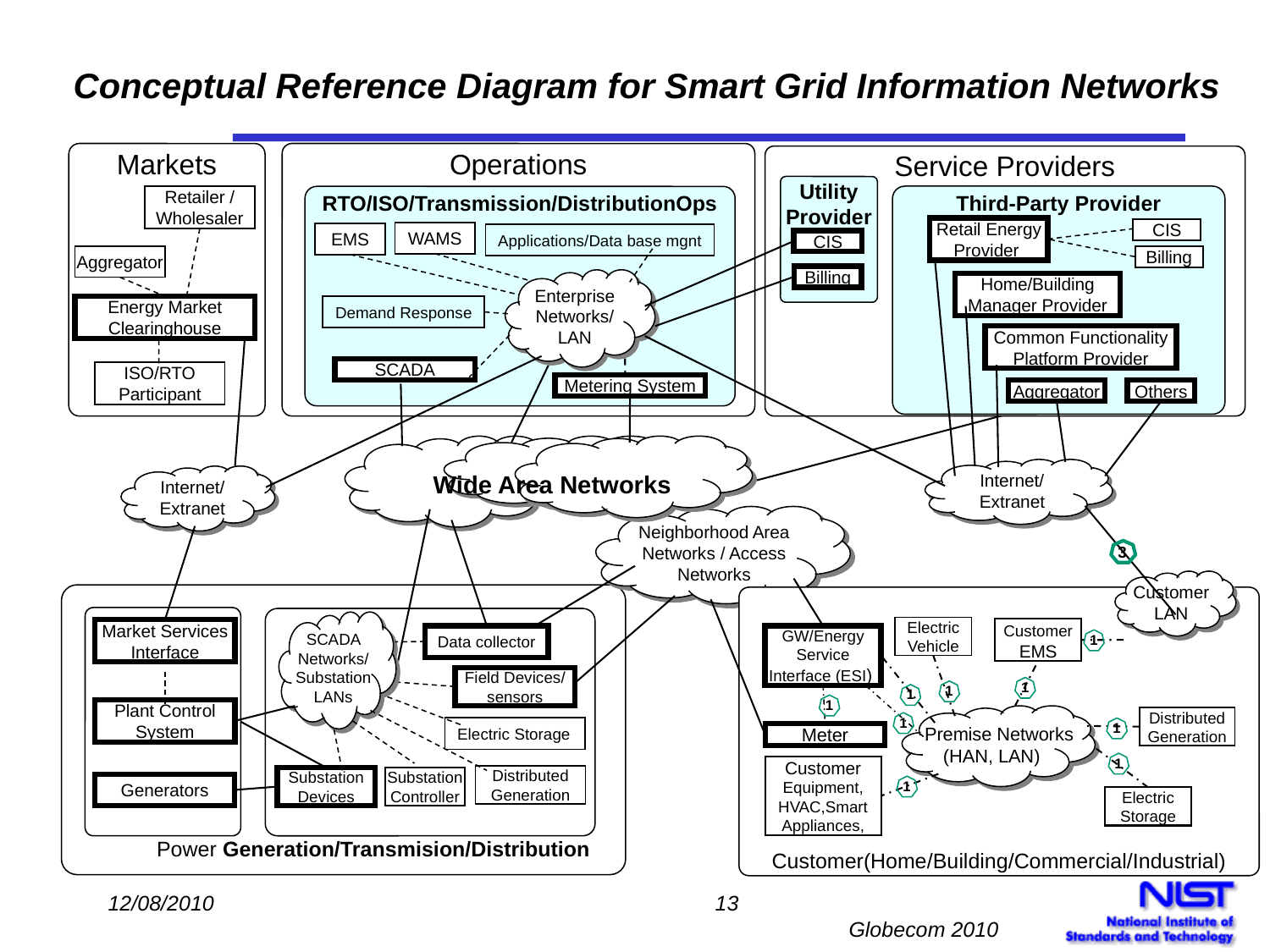

# Conceptual Reference Diagram for Smart Grid Information Networks
Markets
Operations
Service Providers
Utility Provider
Retailer / Wholesaler
Third-Party Provider
RTO/ISO/Transmission/DistributionOps
Retail Energy Provider
CIS
WAMS
EMS
Applications/Data base mgnt
CIS
Aggregator
Billing
Billing
Enterprise Networks/ LAN
Home/Building Manager Provider
Energy Market Clearinghouse
Demand Response
Common Functionality Platform Provider

SCADA
ISO/RTO Participant
Metering System
Aggregator
Others

Internet/ Extranet
Wide Area Networks
Internet/ Extranet
Neighborhood Area Networks / Access Networks
3

Customer
LAN

Customer(Home/Building/Commercial/Industrial)

SCADA Networks/ Substation LANs
Electric Vehicle
Customer EMS
Market Services Interface
1
Data collector
GW/Energy Service Interface (ESI)

Field Devices/ sensors
1
1

1

1

Plant Control System
   Premise Networks
(HAN, LAN)
1
Distributed Generation

1
Electric Storage

Meter
1

Customer Equipment, HVAC,Smart Appliances,
Distributed Generation
Substation Devices
Substation Controller
1
Generators

Electric Storage
Power Generation/Transmision/Distribution
12/08/2010
13
Globecom 2010